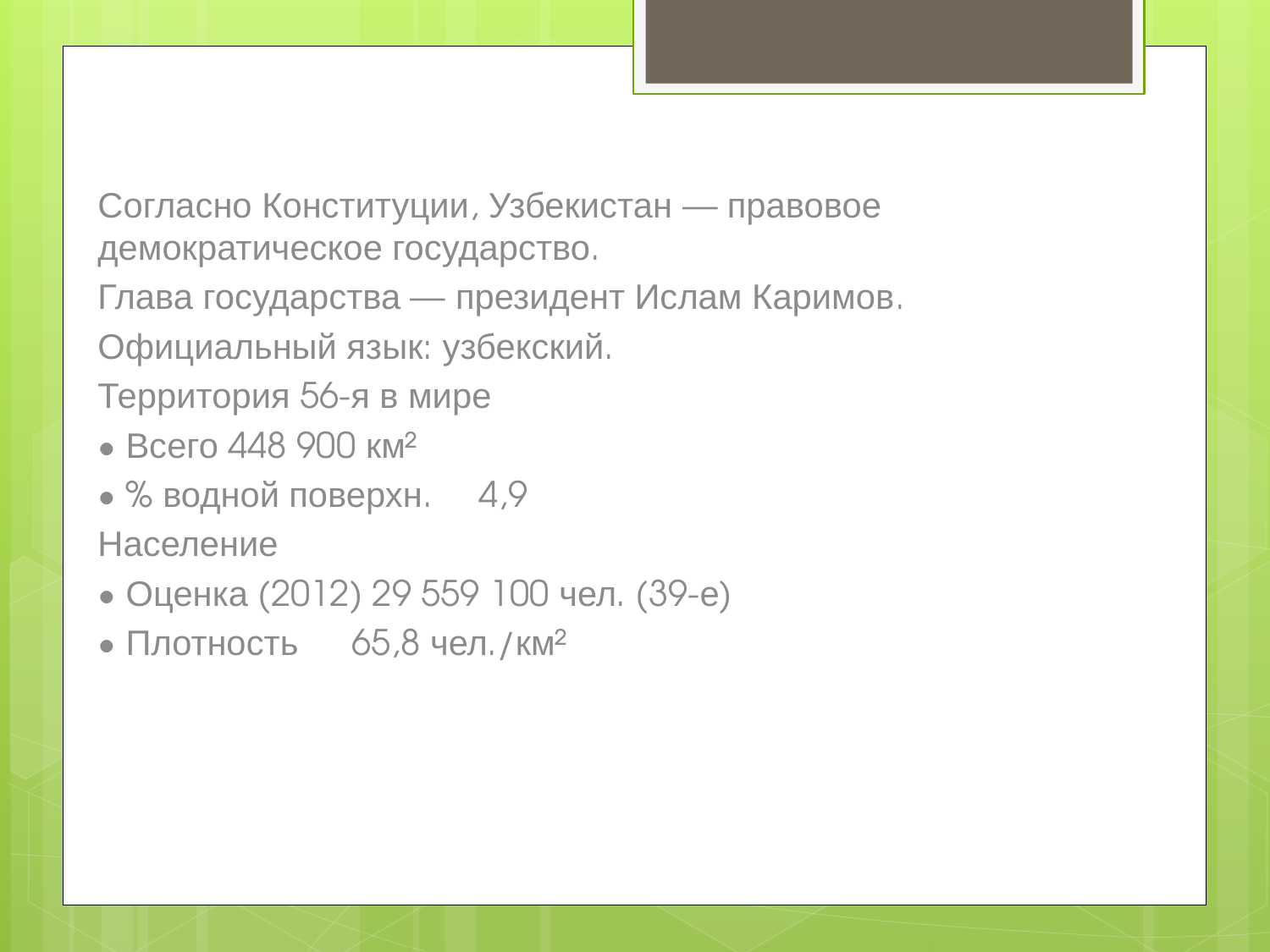

#
Согласно Конституции, Узбекистан — правовое демократическое государство.
Глава государства — президент Ислам Каримов.
Официальный язык: узбекский.
Территория 56-я в мире
• Всего 448 900 км²
• % водной поверхн.	4,9
Население
• Оценка (2012) 29 559 100 чел. (39-е)
• Плотность	65,8 чел./км²